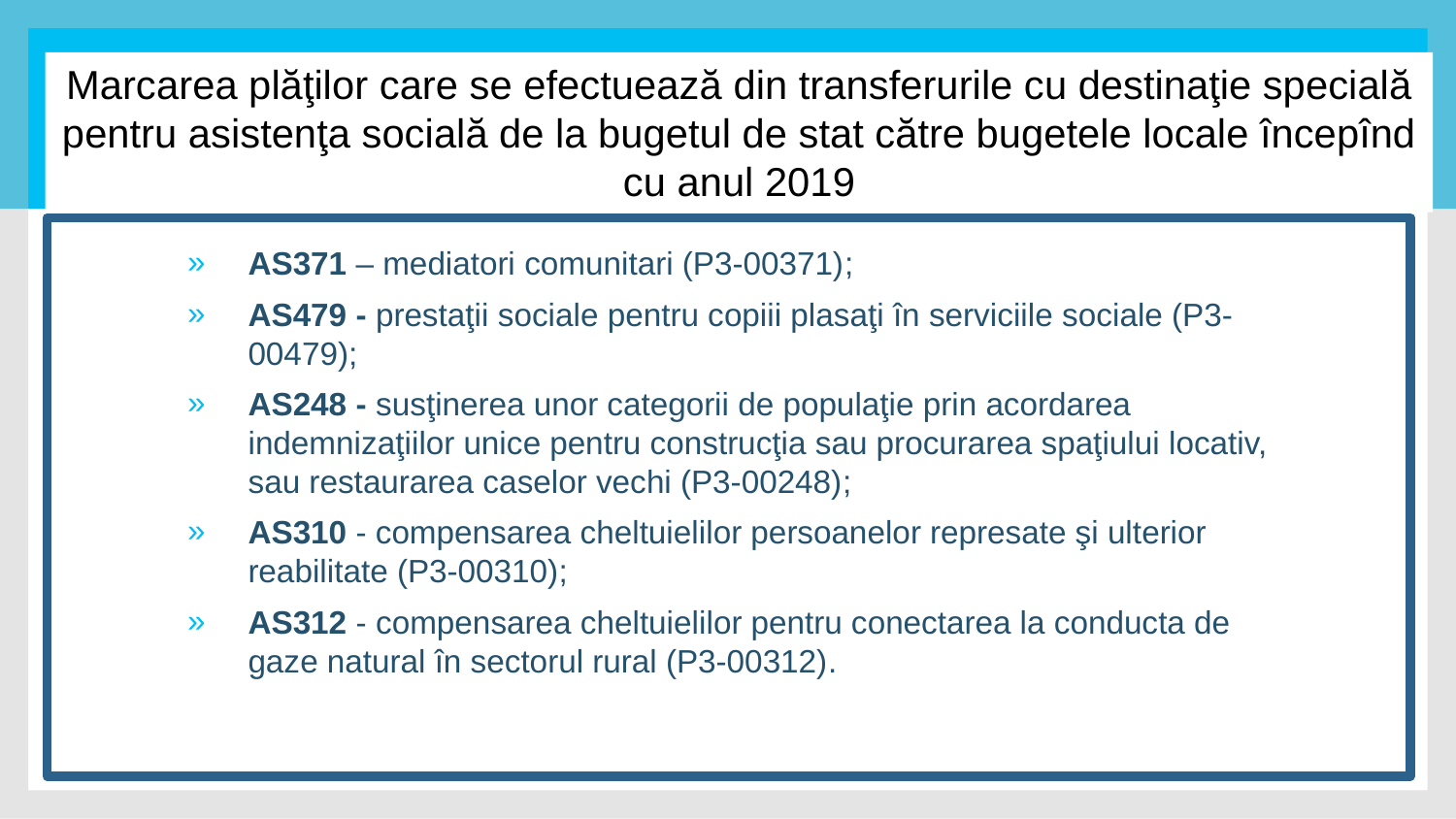

Marcarea plăţilor care se efectuează din transferurile cu destinaţie specială pentru asistenţa socială de la bugetul de stat către bugetele locale începînd cu anul 2019

AS371 – mediatori comunitari (P3-00371);
AS479 - prestaţii sociale pentru copiii plasaţi în serviciile sociale (P3-00479);
AS248 - susţinerea unor categorii de populaţie prin acordarea indemnizaţiilor unice pentru construcţia sau procurarea spaţiului locativ, sau restaurarea caselor vechi (P3-00248);
AS310 - compensarea cheltuielilor persoanelor represate şi ulterior reabilitate (P3-00310);
AS312 - compensarea cheltuielilor pentru conectarea la conducta de gaze natural în sectorul rural (P3-00312).